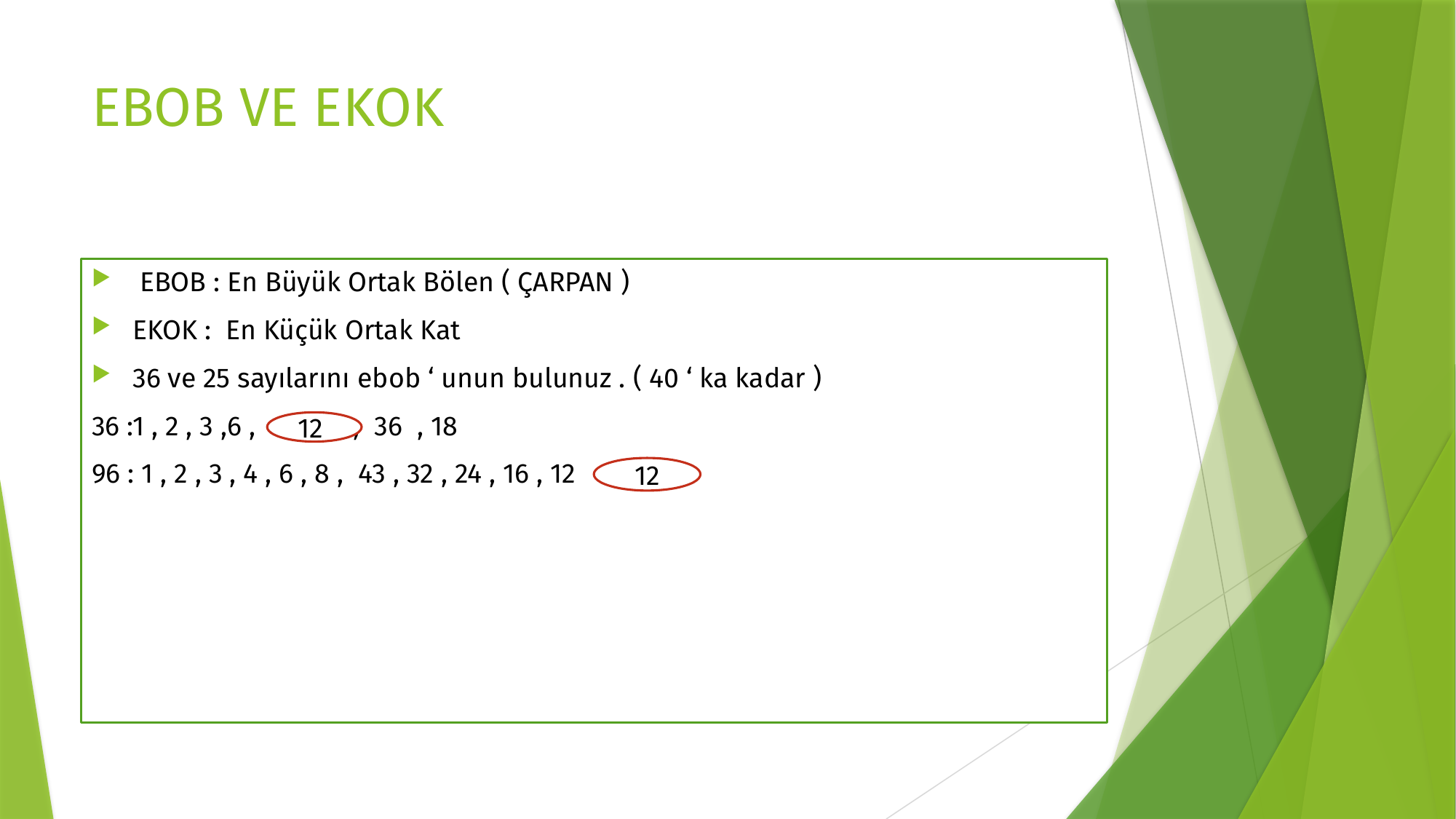

# EBOB VE EKOK
 EBOB : En Büyük Ortak Bölen ( ÇARPAN )
EKOK :  En Küçük Ortak Kat
36 ve 25 sayılarını ebob ‘ unun bulunuz . ( 40 ‘ ka kadar )
36 :1 , 2 , 3 ,6 ,         13 ,  36  , 18
96 : 1 , 2 , 3 , 4 , 6 , 8 ,  43 , 32 , 24 , 16 , 12
12
12